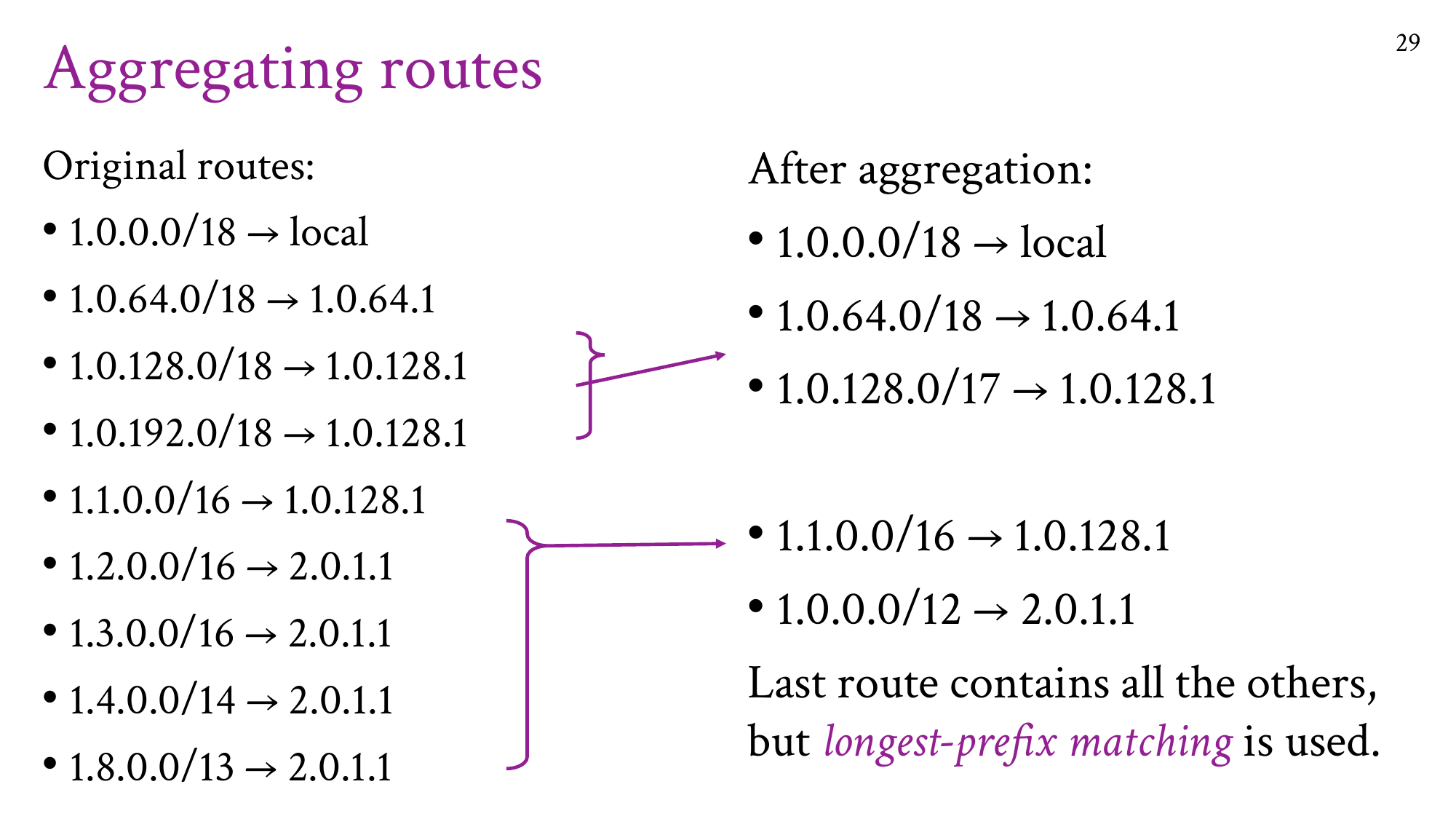

# Aggregating routes
Original routes:
1.0.0.0/18 → local
1.0.64.0/18 → 1.0.64.1
1.0.128.0/18 → 1.0.128.1
1.0.192.0/18 → 1.0.128.1
1.1.0.0/16 → 1.0.128.1
1.2.0.0/16 → 2.0.1.1
1.3.0.0/16 → 2.0.1.1
1.4.0.0/14 → 2.0.1.1
1.8.0.0/13 → 2.0.1.1
After aggregation:
1.0.0.0/18 → local
1.0.64.0/18 → 1.0.64.1
1.0.128.0/17 → 1.0.128.1

1.1.0.0/16 → 1.0.128.1
1.0.0.0/12 → 2.0.1.1
Last route contains all the others,  but longest-prefix matching is used.